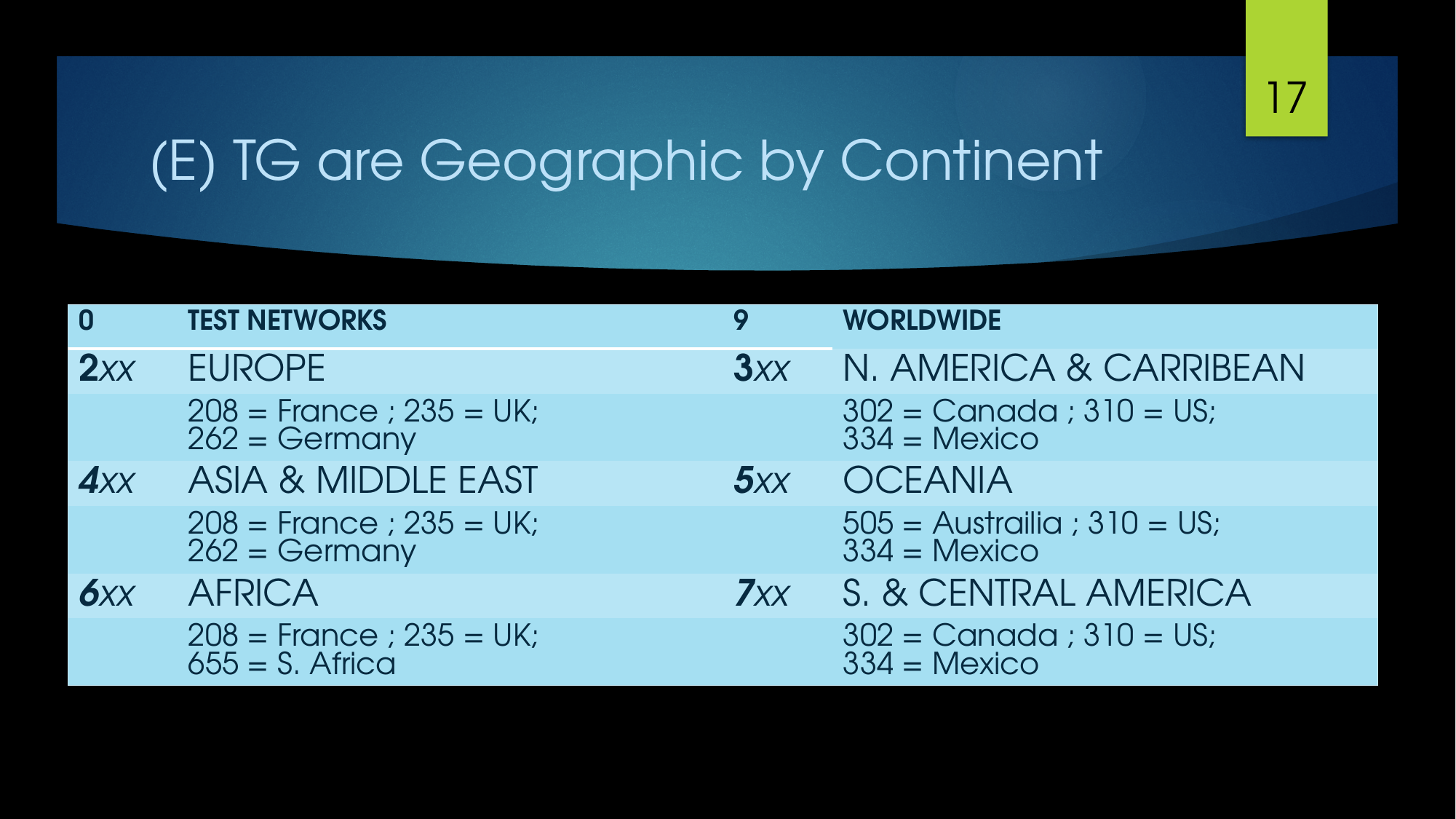

17
# (E) TG are Geographic by Continent
| 0 | TEST NETWORKS | 9 | WORLDWIDE |
| --- | --- | --- | --- |
| 2xx | EUROPE | 3xx | N. AMERICA & CARRIBEAN |
|  | 208 = France ; 235 = UK; 262 = Germany |  | 302 = Canada ; 310 = US; 334 = Mexico |
| 4xx | ASIA & MIDDLE EAST | 5xx | OCEANIA |
|  | 208 = France ; 235 = UK; 262 = Germany |  | 505 = Austrailia ; 310 = US; 334 = Mexico |
| 6xx | AFRICA | 7xx | S. & CENTRAL AMERICA |
|  | 208 = France ; 235 = UK; 655 = S. Africa |  | 302 = Canada ; 310 = US; 334 = Mexico |